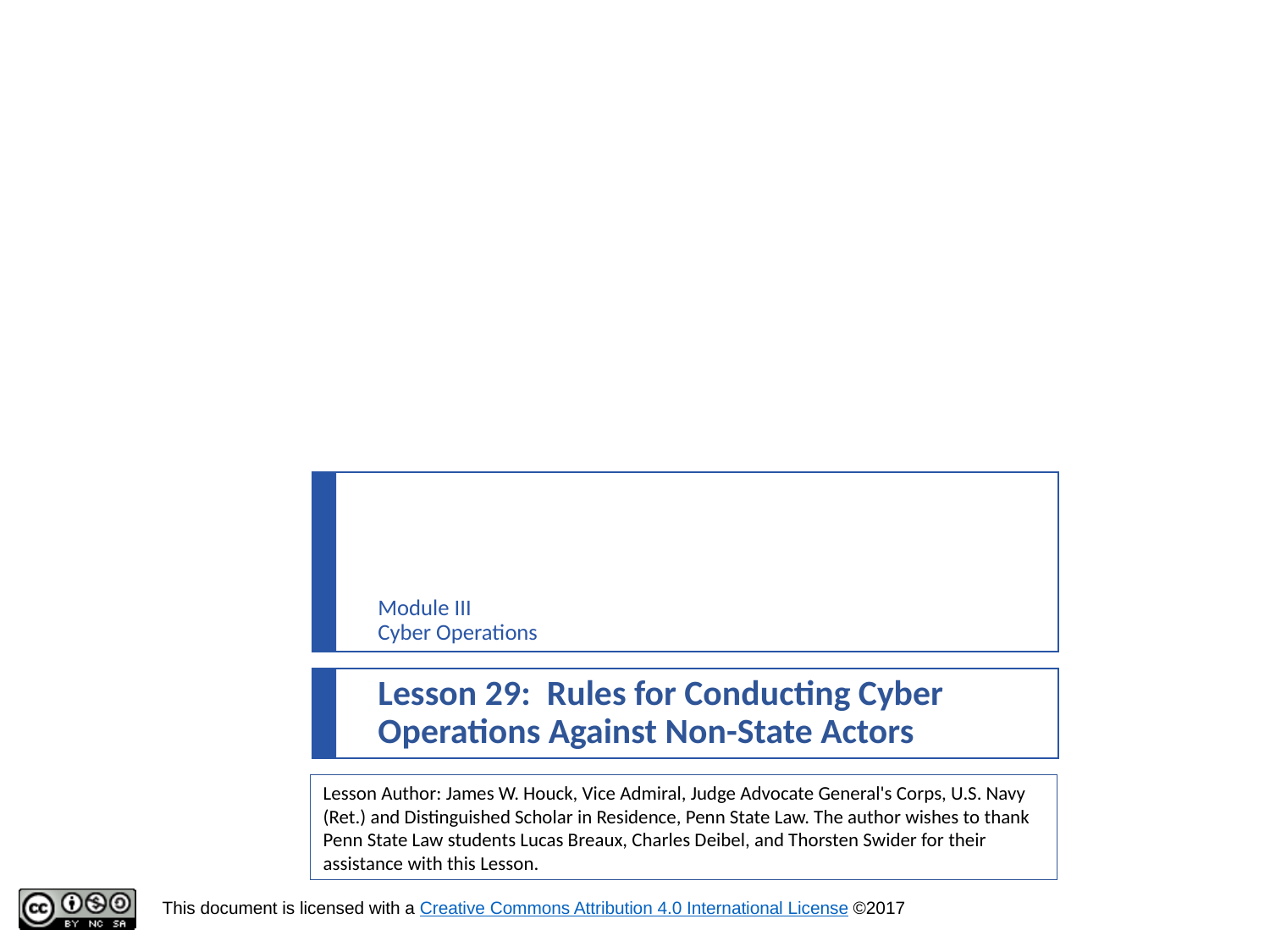

# Module III Cyber Operations
Lesson 29:  Rules for Conducting Cyber Operations Against Non-State Actors
Lesson Author: James W. Houck, Vice Admiral, Judge Advocate General's Corps, U.S. Navy (Ret.) and Distinguished Scholar in Residence, Penn State Law. The author wishes to thank Penn State Law students Lucas Breaux, Charles Deibel, and Thorsten Swider for their assistance with this Lesson.